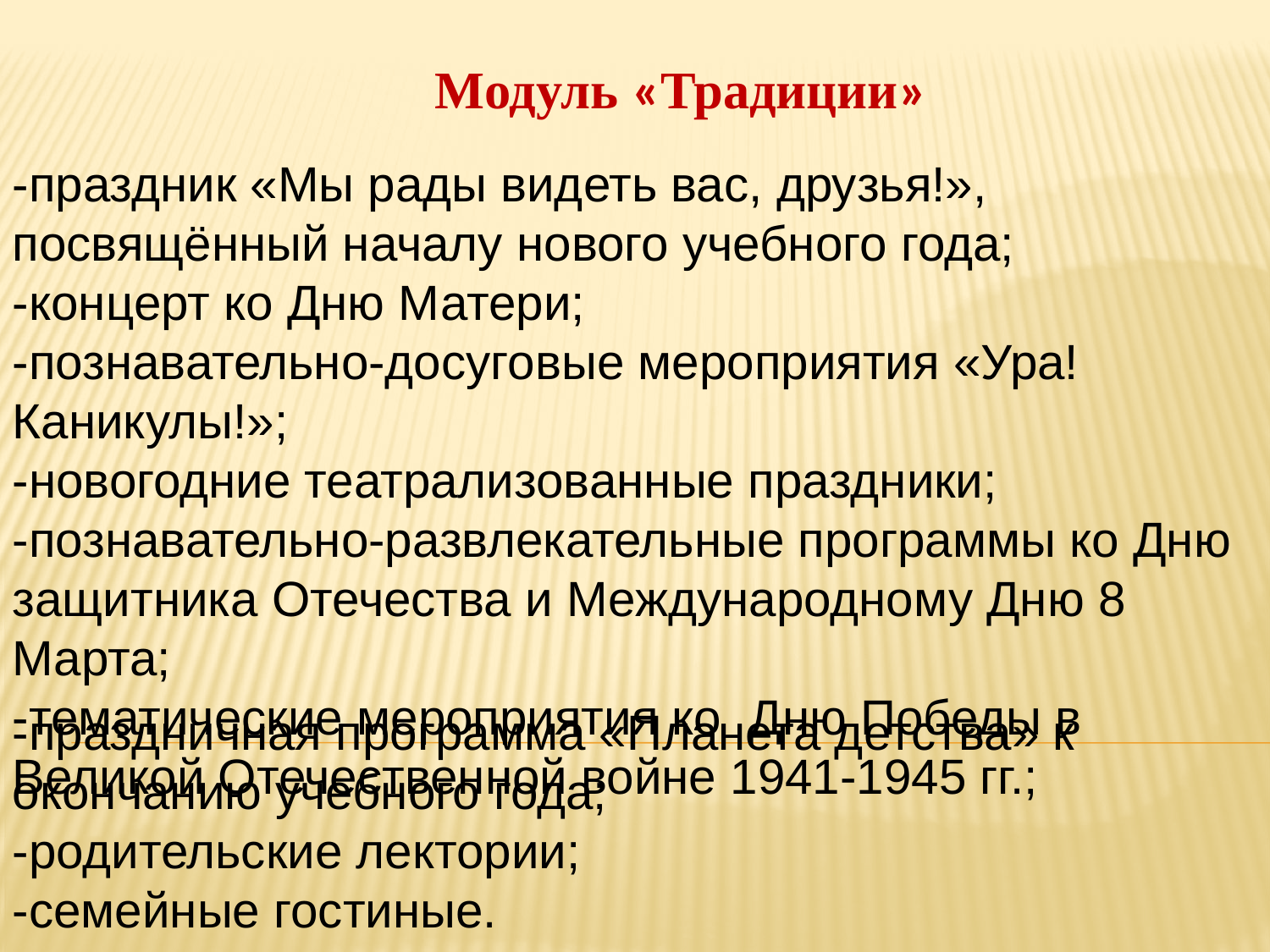

Модуль «Традиции»
-праздник «Мы рады видеть вас, друзья!», посвящённый началу нового учебного года;
-концерт ко Дню Матери;
-познавательно-досуговые мероприятия «Ура! Каникулы!»;
-новогодние театрализованные праздники;
-познавательно-развлекательные программы ко Дню защитника Отечества и Международному Дню 8 Марта;
-тематические мероприятия ко  Дню Победы в Великой Отечественной войне 1941-1945 гг.;

-праздничная программа «Планета детства» к окончанию учебного года;
-родительские лектории;
-семейные гостиные.